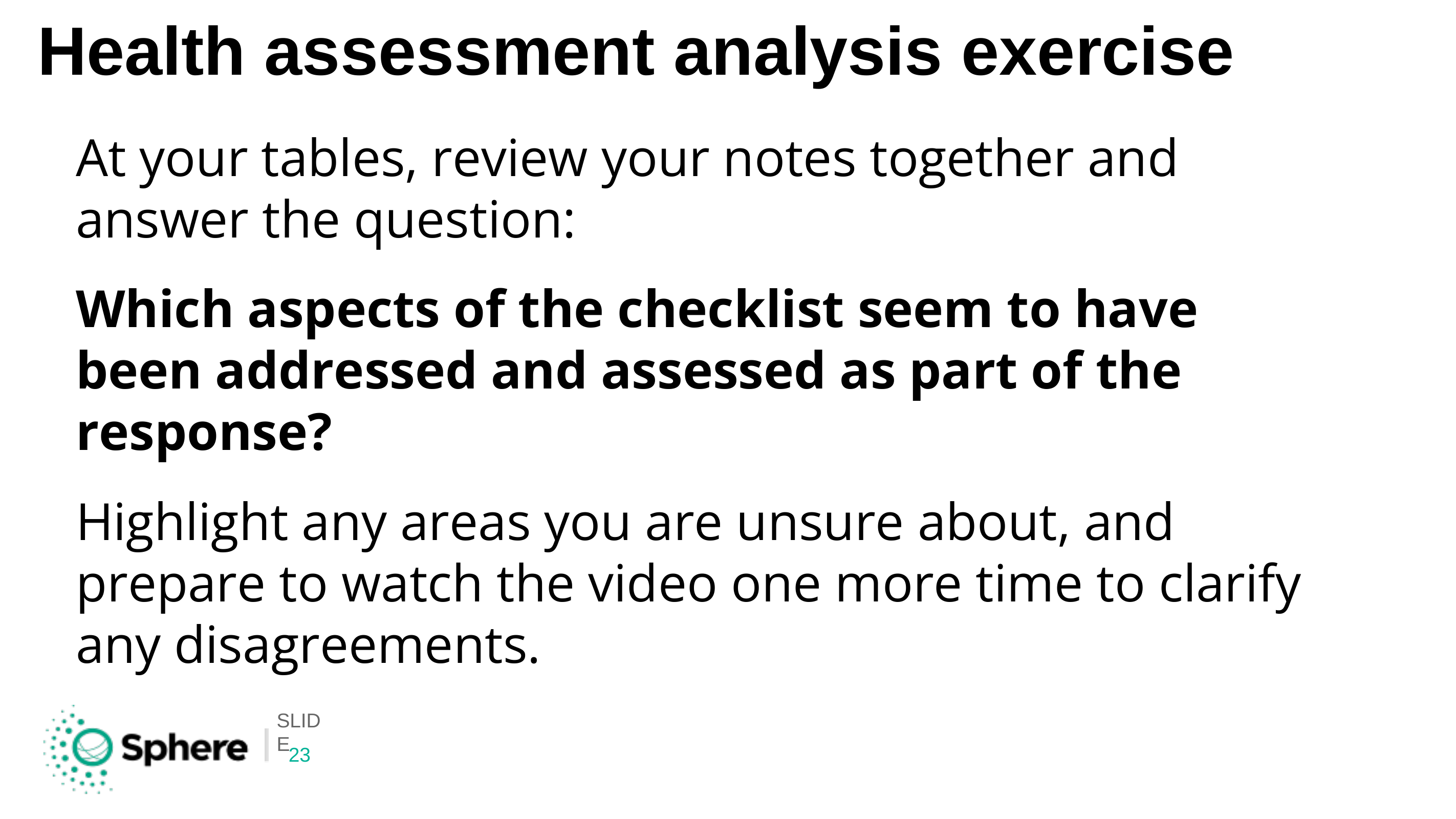

# Health assessment analysis exercise
At your tables, review your notes together and answer the question:
Which aspects of the checklist seem to have been addressed and assessed as part of the response?
Highlight any areas you are unsure about, and prepare to watch the video one more time to clarify any disagreements.
23